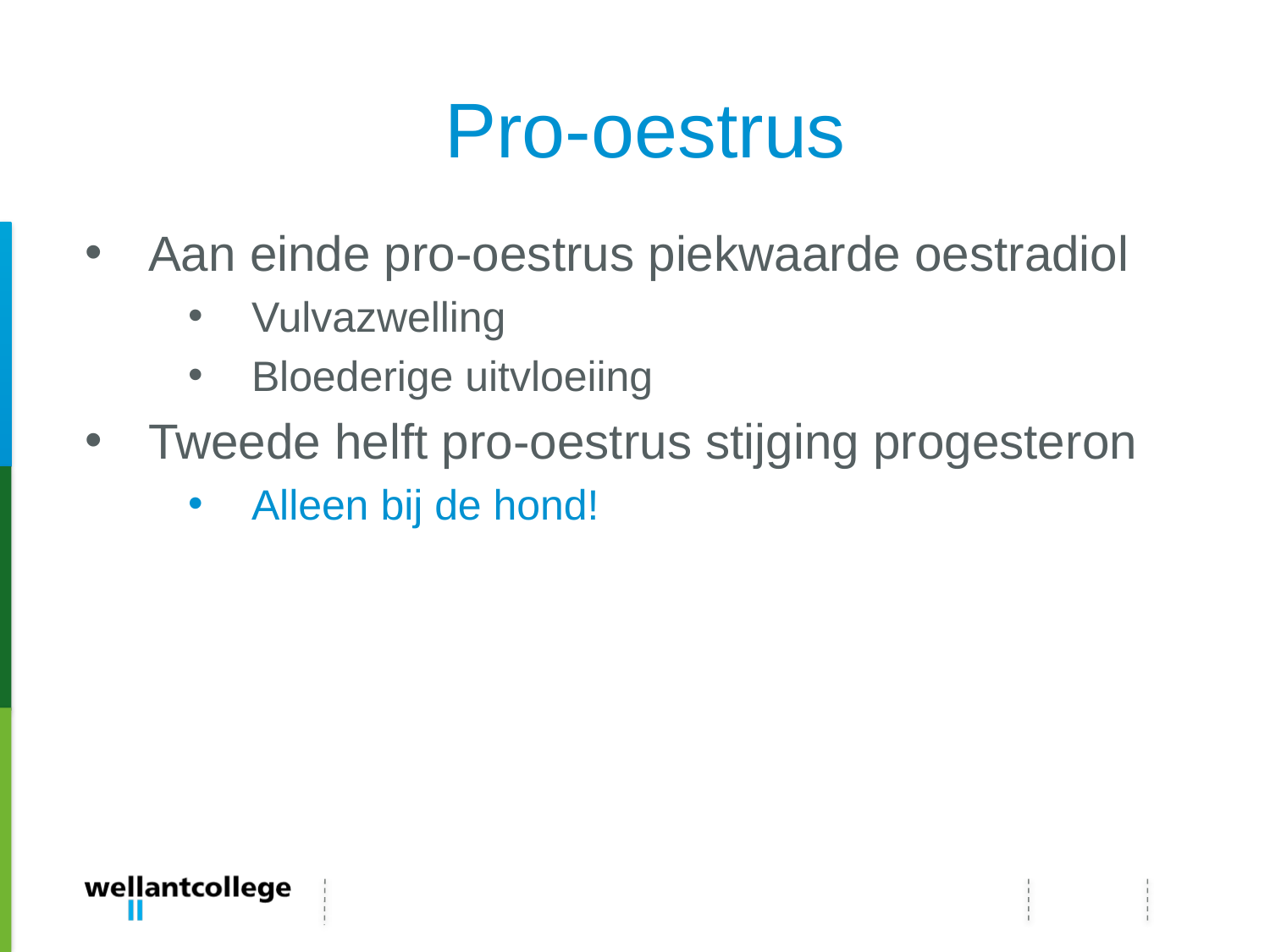

# Pro-oestrus
Aan einde pro-oestrus piekwaarde oestradiol
Vulvazwelling
Bloederige uitvloeiing
Tweede helft pro-oestrus stijging progesteron
Alleen bij de hond!